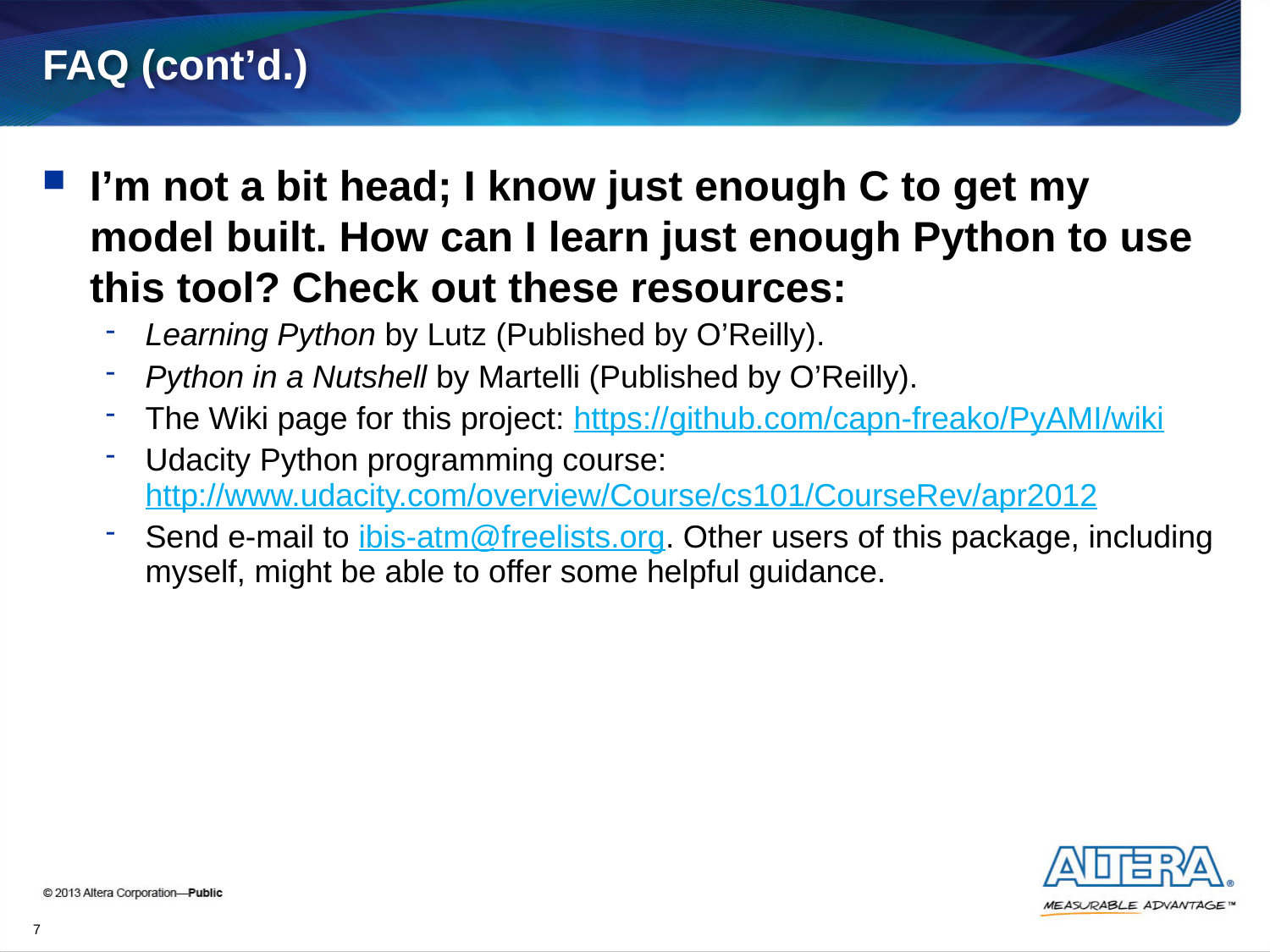

# FAQ (cont’d.)
I’m not a bit head; I know just enough C to get my model built. How can I learn just enough Python to use this tool? Check out these resources:
Learning Python by Lutz (Published by O’Reilly).
Python in a Nutshell by Martelli (Published by O’Reilly).
The Wiki page for this project: https://github.com/capn-freako/PyAMI/wiki
Udacity Python programming course: http://www.udacity.com/overview/Course/cs101/CourseRev/apr2012
Send e-mail to ibis-atm@freelists.org. Other users of this package, including myself, might be able to offer some helpful guidance.

7